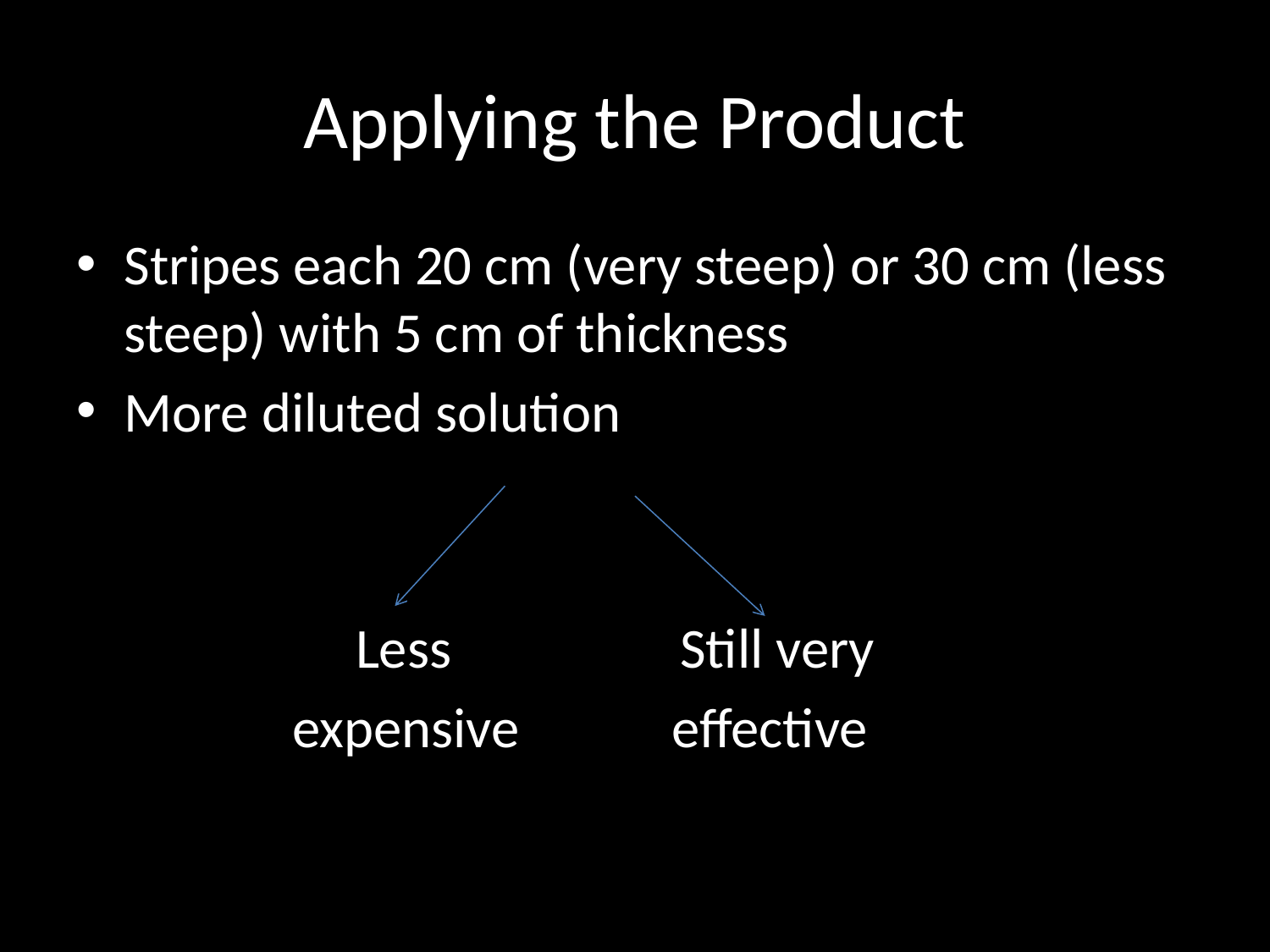

# Applying the Product
Stripes each 20 cm (very steep) or 30 cm (less steep) with 5 cm of thickness
More diluted solution

                      Less                  Still very
                 expensive            effective